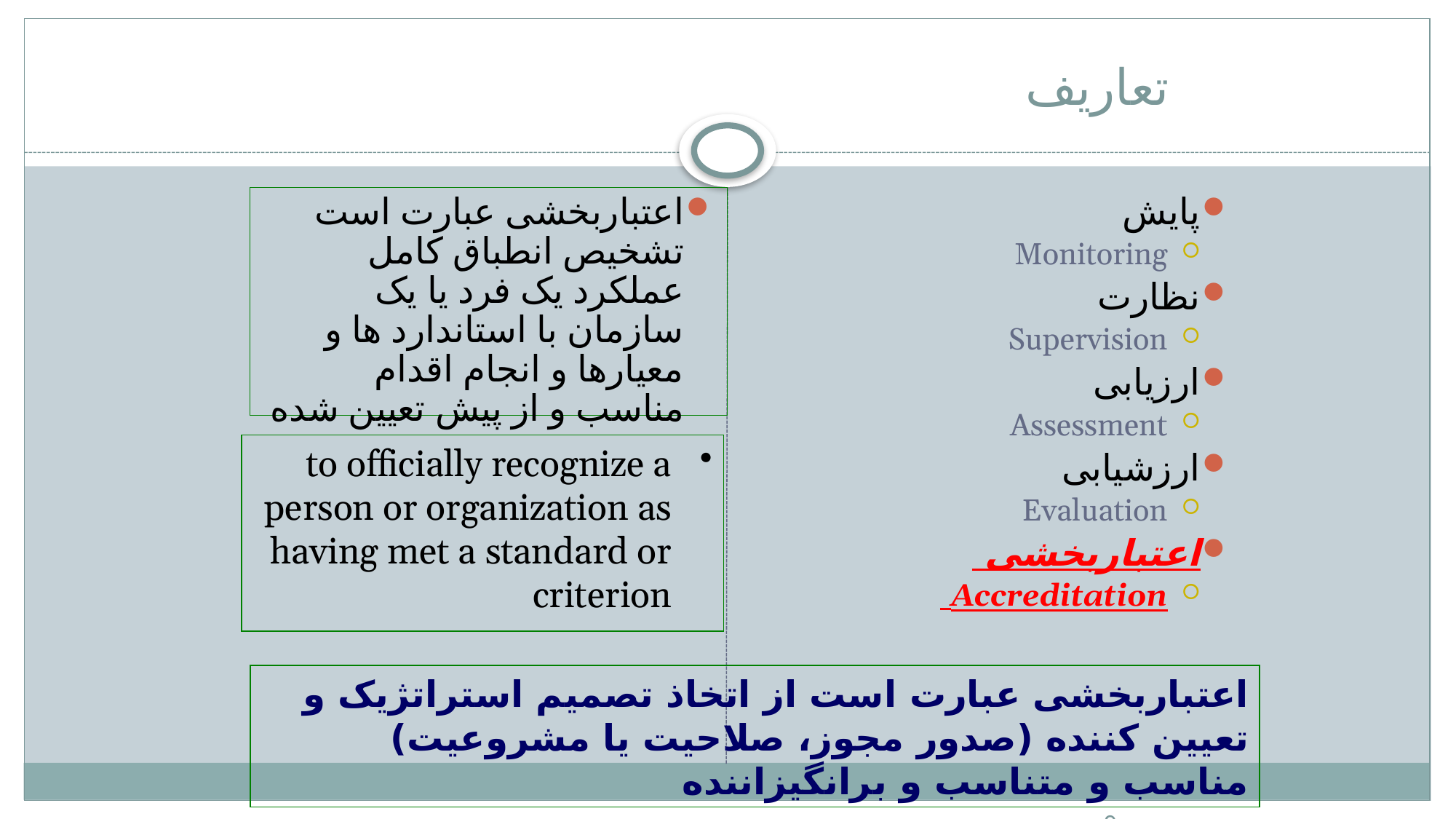

# تعاریف
اعتباربخشی عبارت است تشخیص انطباق کامل عملکرد یک فرد یا یک سازمان با استاندارد ها و معیارها و انجام اقدام مناسب و از پیش تعیین شده
پایش
Monitoring
نظارت
Supervision
ارزیابی
Assessment
ارزشیابی
Evaluation
اعتباربخشی
Accreditation
to officially recognize a person or organization as having met a standard or criterion
اعتباربخشی عبارت است از اتخاذ تصمیم استراتژیک و تعیین کننده (صدور مجوز، صلاحیت یا مشروعیت) مناسب و متناسب و برانگیزاننده
9